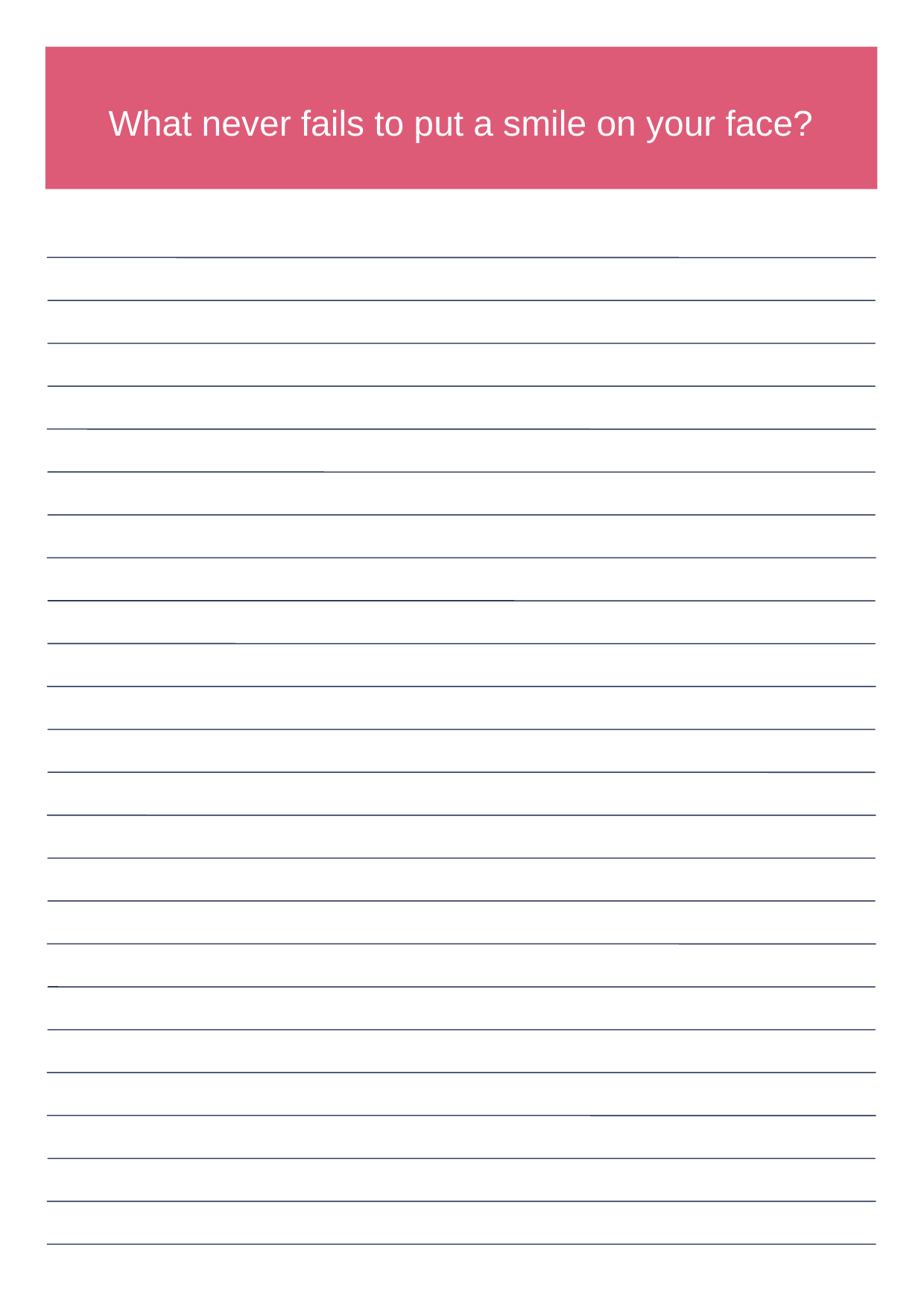

What never fails to put a smile on your face?